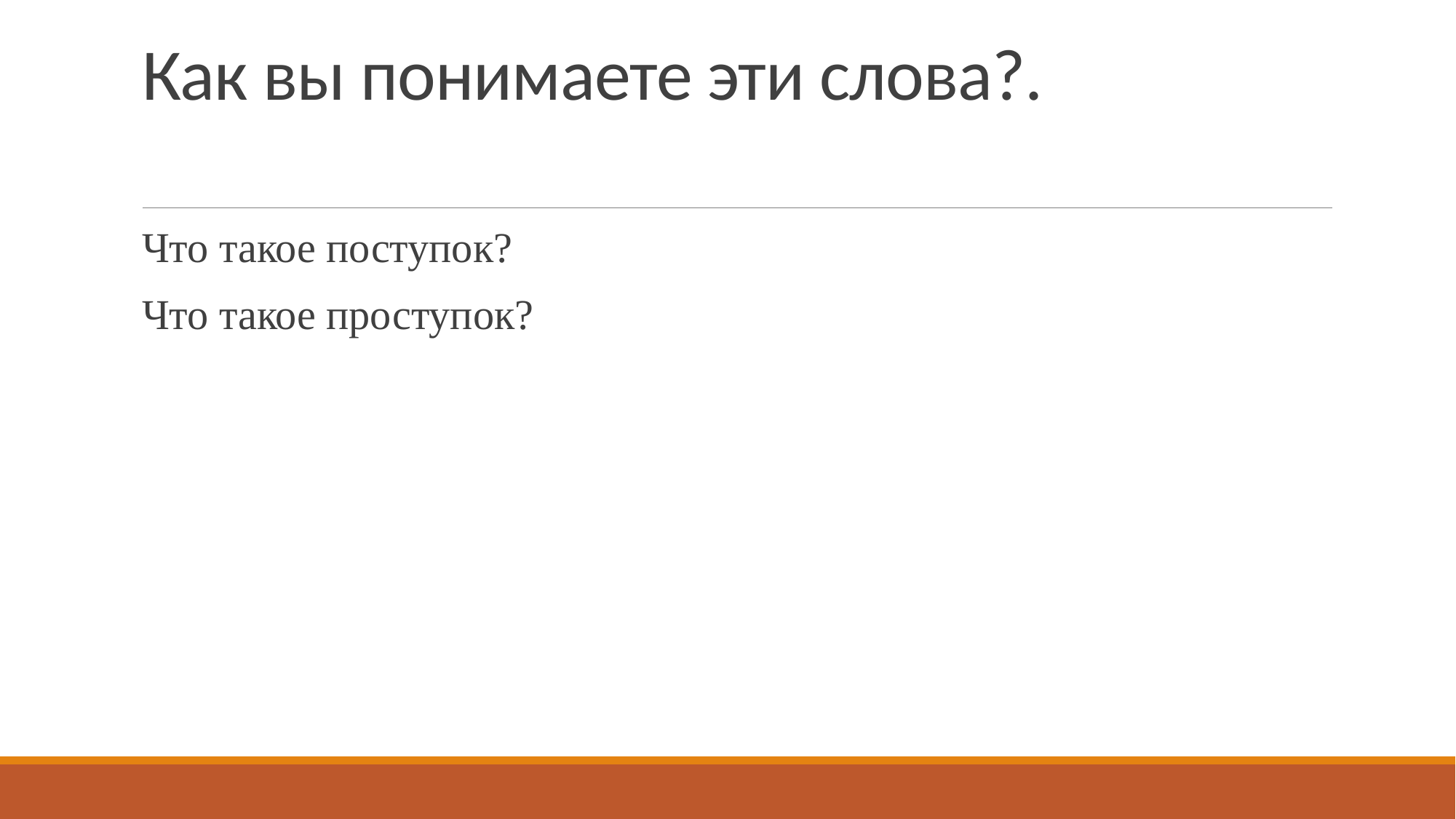

# Как вы понимаете эти слова?.
Что такое поступок?
Что такое проступок?